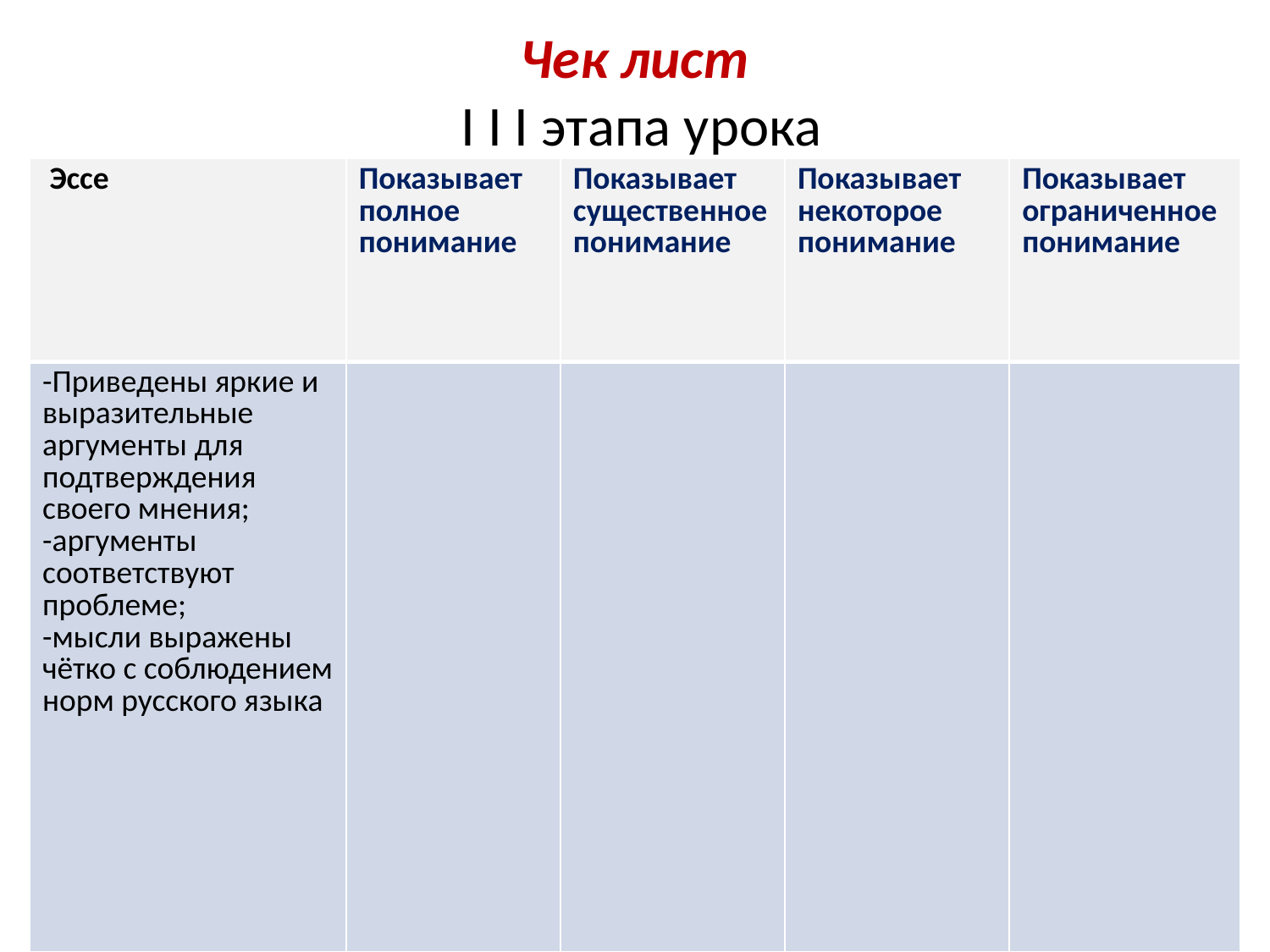

# Чек лист I I I этапа урока
| Эссе | Показывает полное понимание | Показывает существенное понимание | Показывает некоторое понимание | Показывает ограниченное понимание |
| --- | --- | --- | --- | --- |
| -Приведены яркие и выразительные аргументы для подтверждения своего мнения; -аргументы соответствуют проблеме; -мысли выражены чётко с соблюдением норм русского языка |  |  |  |  |